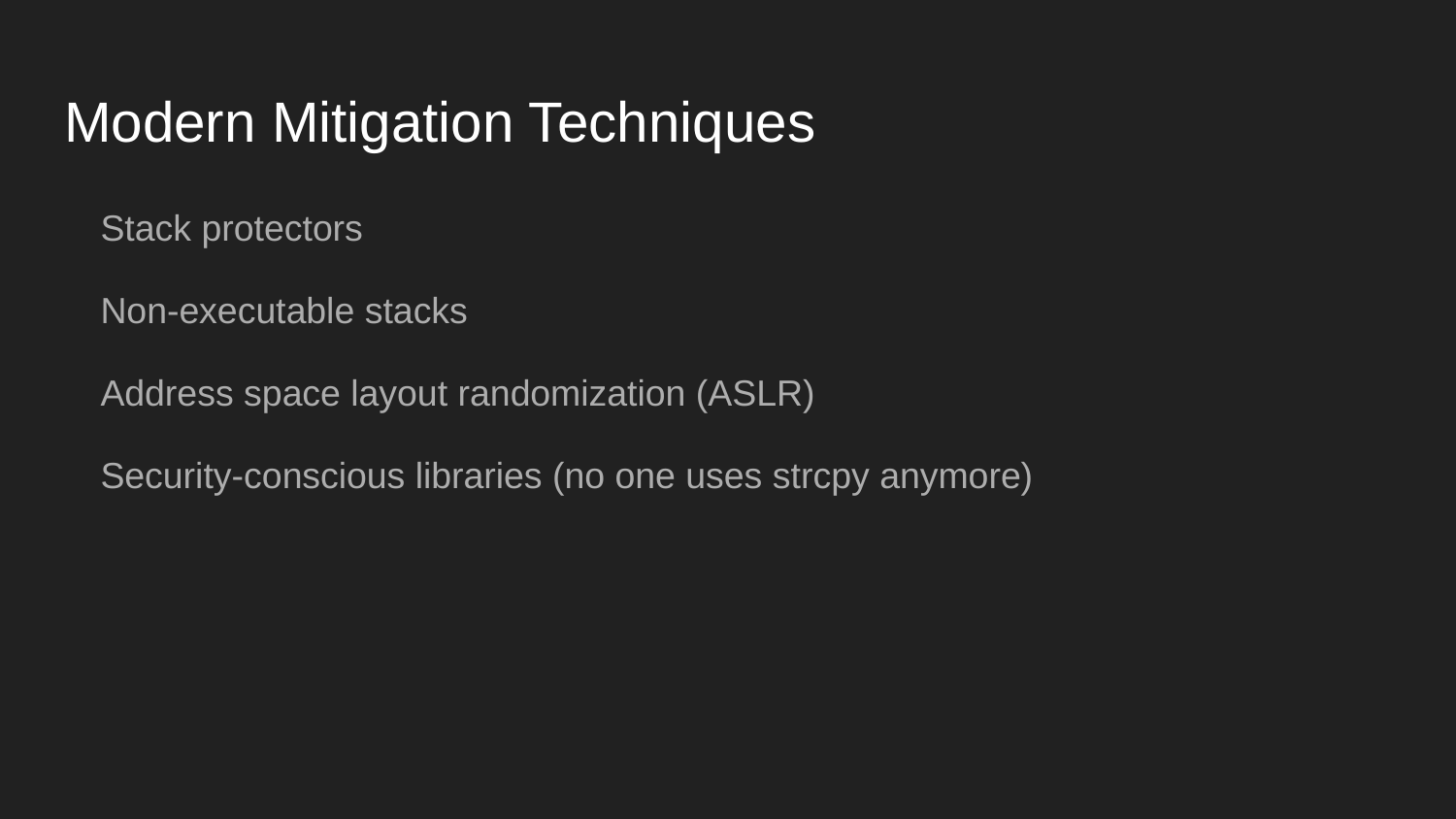

# Modern Mitigation Techniques
Stack protectors
Non-executable stacks
Address space layout randomization (ASLR)
Security-conscious libraries (no one uses strcpy anymore)